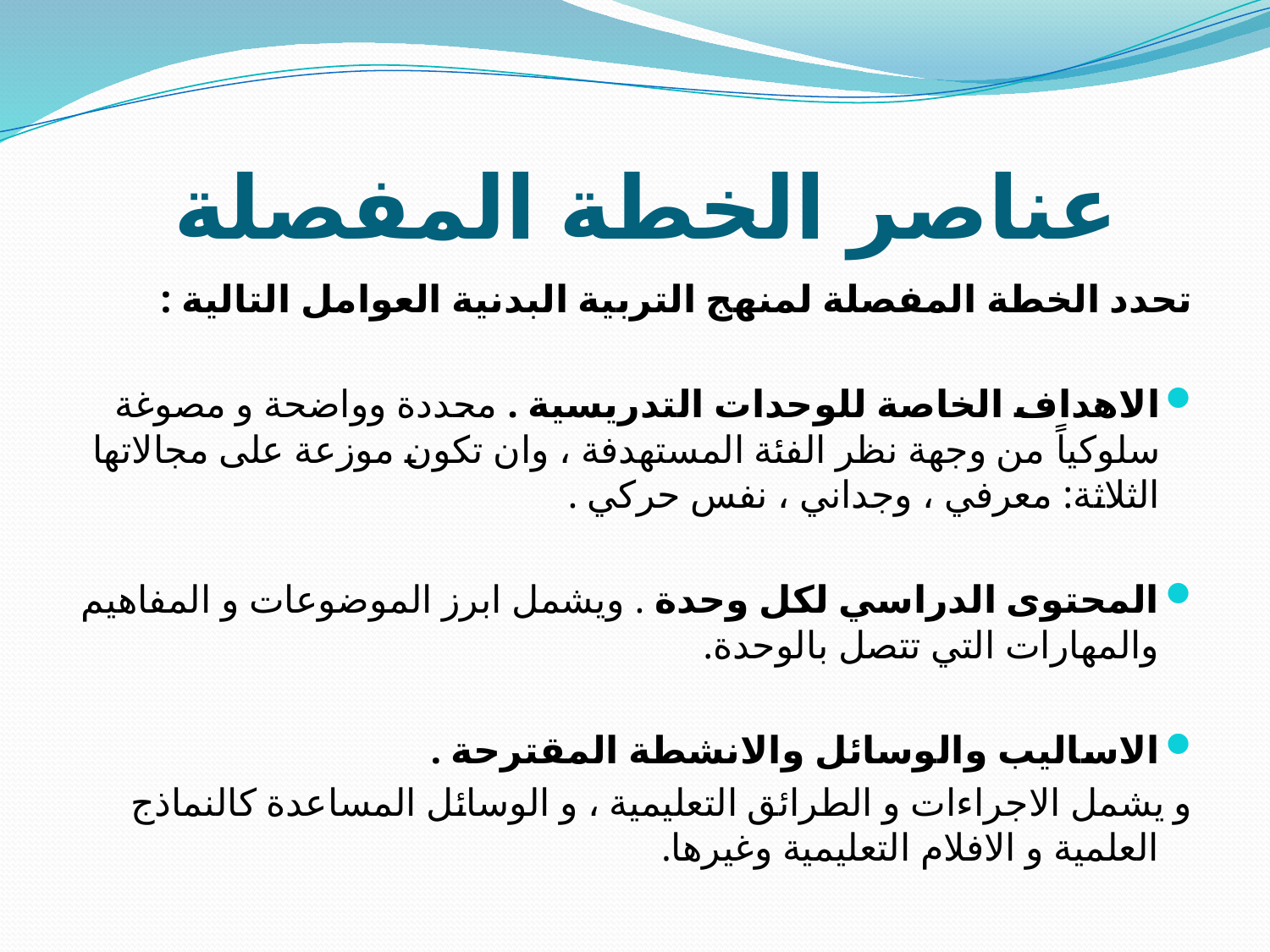

# عناصر الخطة المفصلة
تحدد الخطة المفصلة لمنهج التربية البدنية العوامل التالية :

الاهداف الخاصة للوحدات التدريسية . محددة وواضحة و مصوغة سلوكياً من وجهة نظر الفئة المستهدفة ، وان تكون موزعة على مجالاتها الثلاثة: معرفي ، وجداني ، نفس حركي .

المحتوى الدراسي لكل وحدة . ويشمل ابرز الموضوعات و المفاهيم والمهارات التي تتصل بالوحدة.

الاساليب والوسائل والانشطة المقترحة .
و يشمل الاجراءات و الطرائق التعليمية ، و الوسائل المساعدة كالنماذج العلمية و الافلام التعليمية وغيرها.